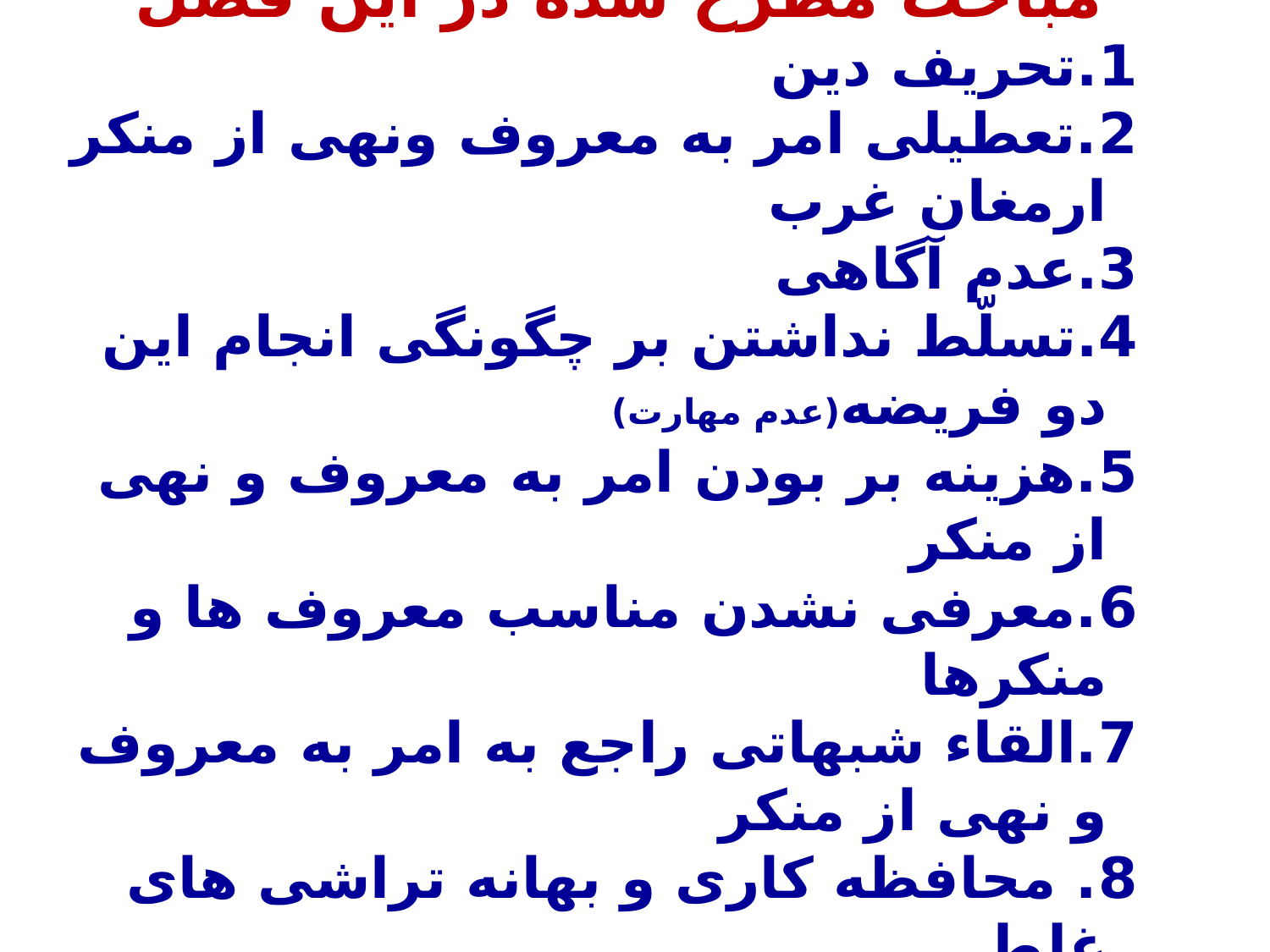

مباحث مطرح شده در این فصل
1.تحریف دین
2.تعطیلی امر به معروف ونهی از منکر ارمغان غرب
3.عدم آگاهی
4.تسلّط نداشتن بر چگونگی انجام این دو فریضه(عدم مهارت)
5.هزینه بر بودن امر به معروف و نهی از منکر
6.معرفی نشدن مناسب معروف ها و منکرها
7.القاء شبهاتی راجع به امر به معروف و نهی از منکر
8. محافظه کاری و بهانه تراشی های غلط